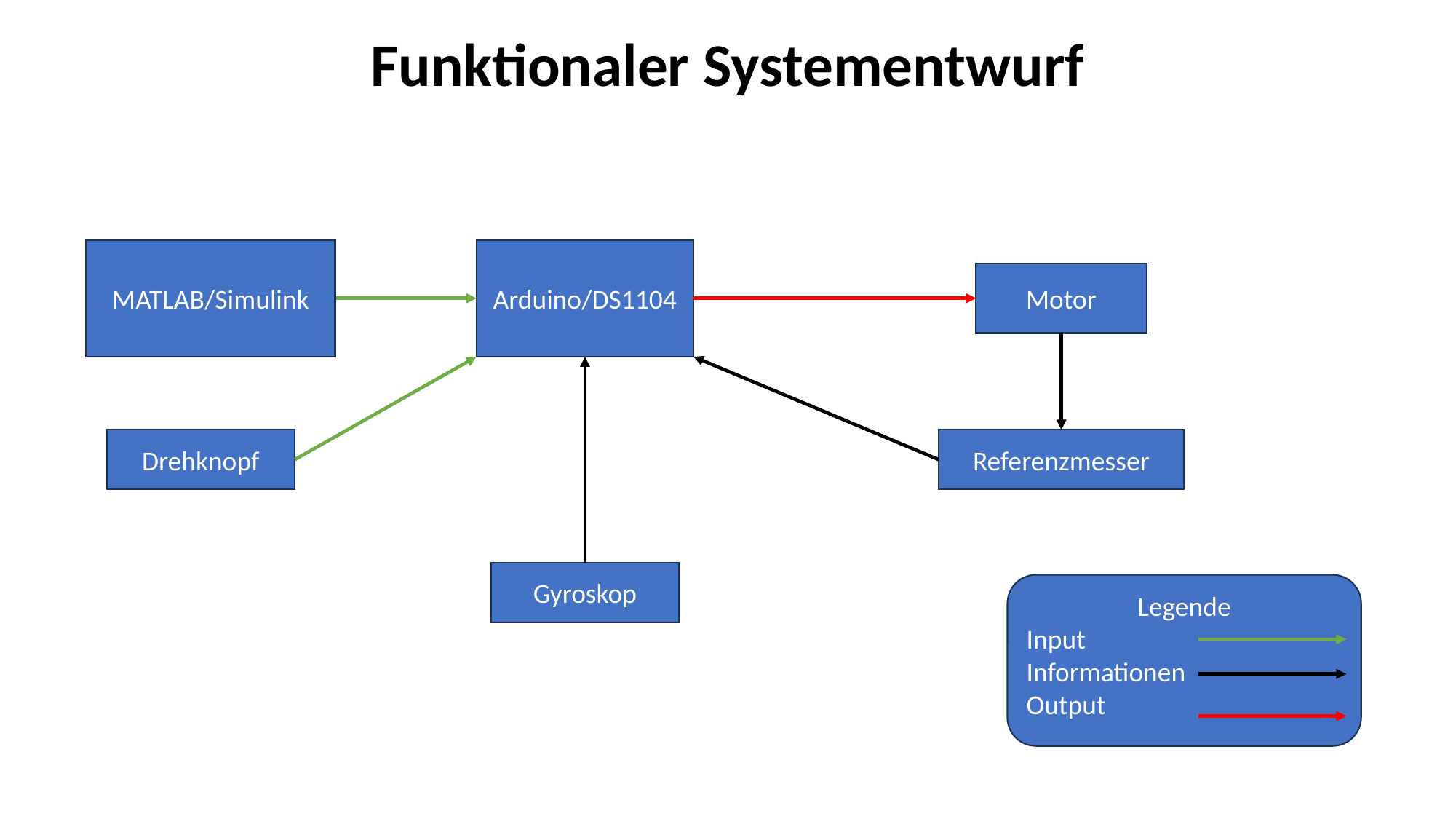

Funktionaler Systementwurf
MATLAB/Simulink
Arduino/DS1104
Motor
Drehknopf
Referenzmesser
Gyroskop
Legende
Input
Informationen
Output